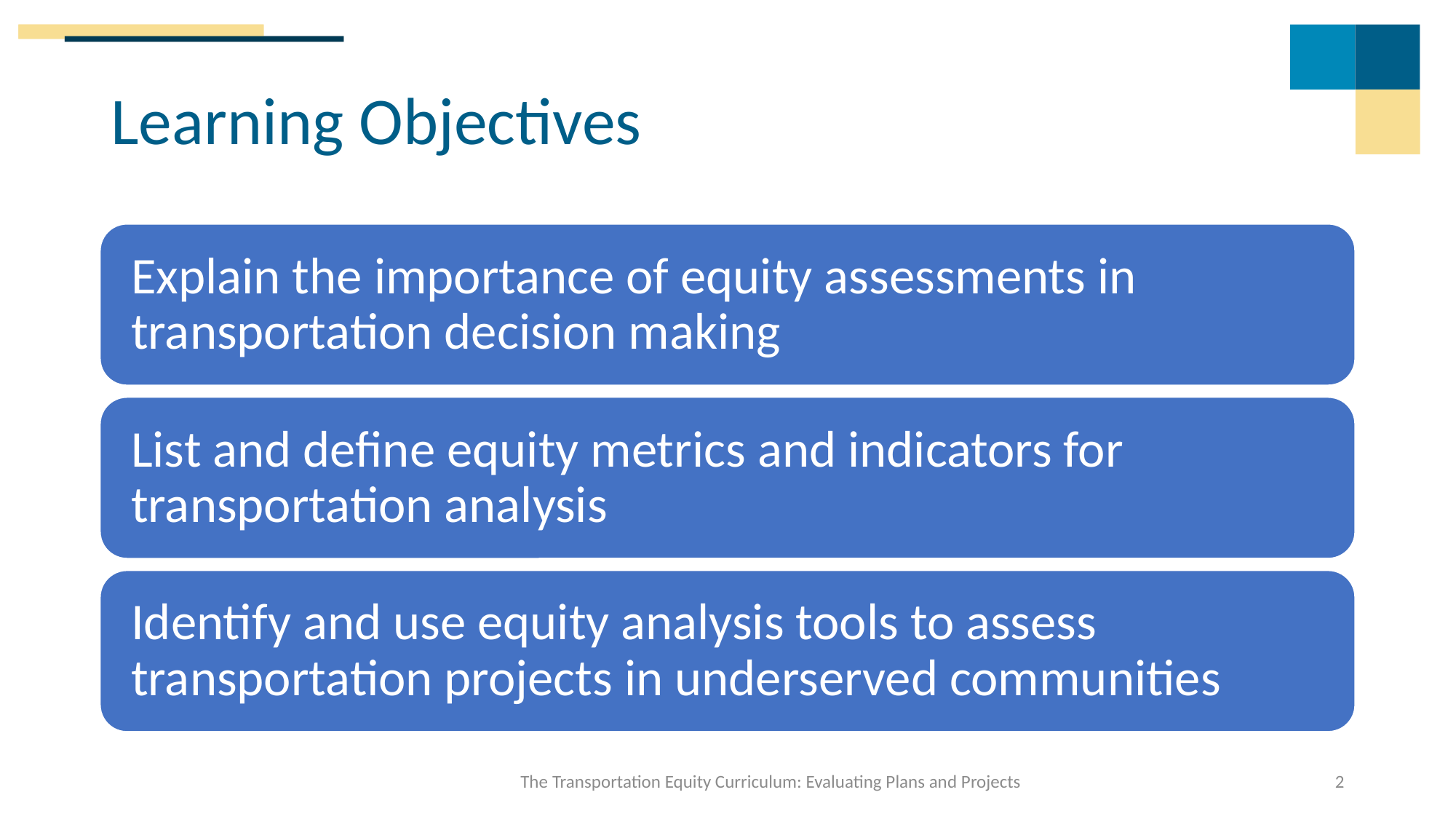

# Learning Objectives
Explain the importance of equity assessments in transportation decision making
List and define equity metrics and indicators for transportation analysis
Identify and use equity analysis tools to assess transportation projects in underserved communities
The Transportation Equity Curriculum: Evaluating Plans and Projects
2